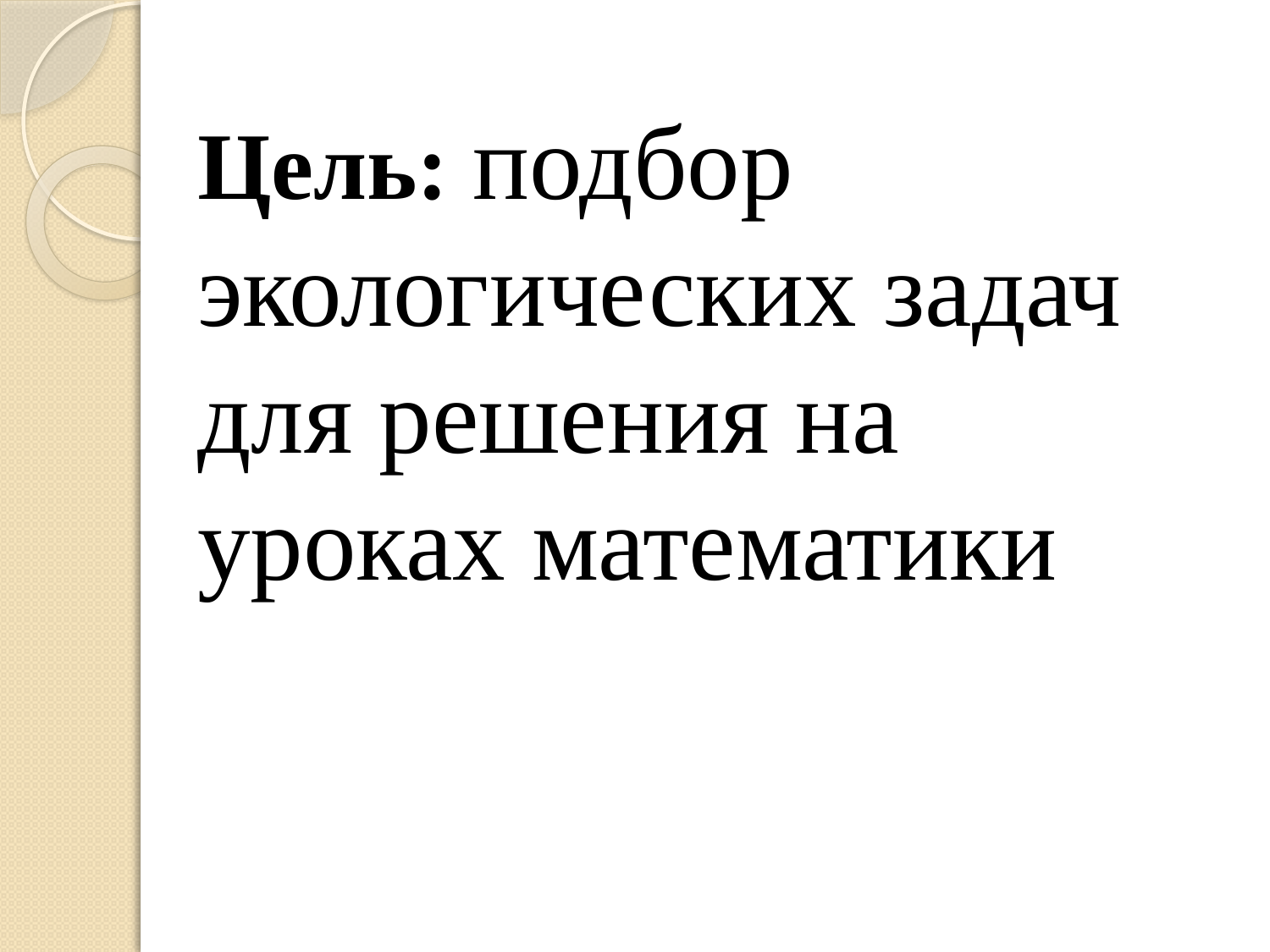

# Цель: подбор экологических задач для решения на уроках математики